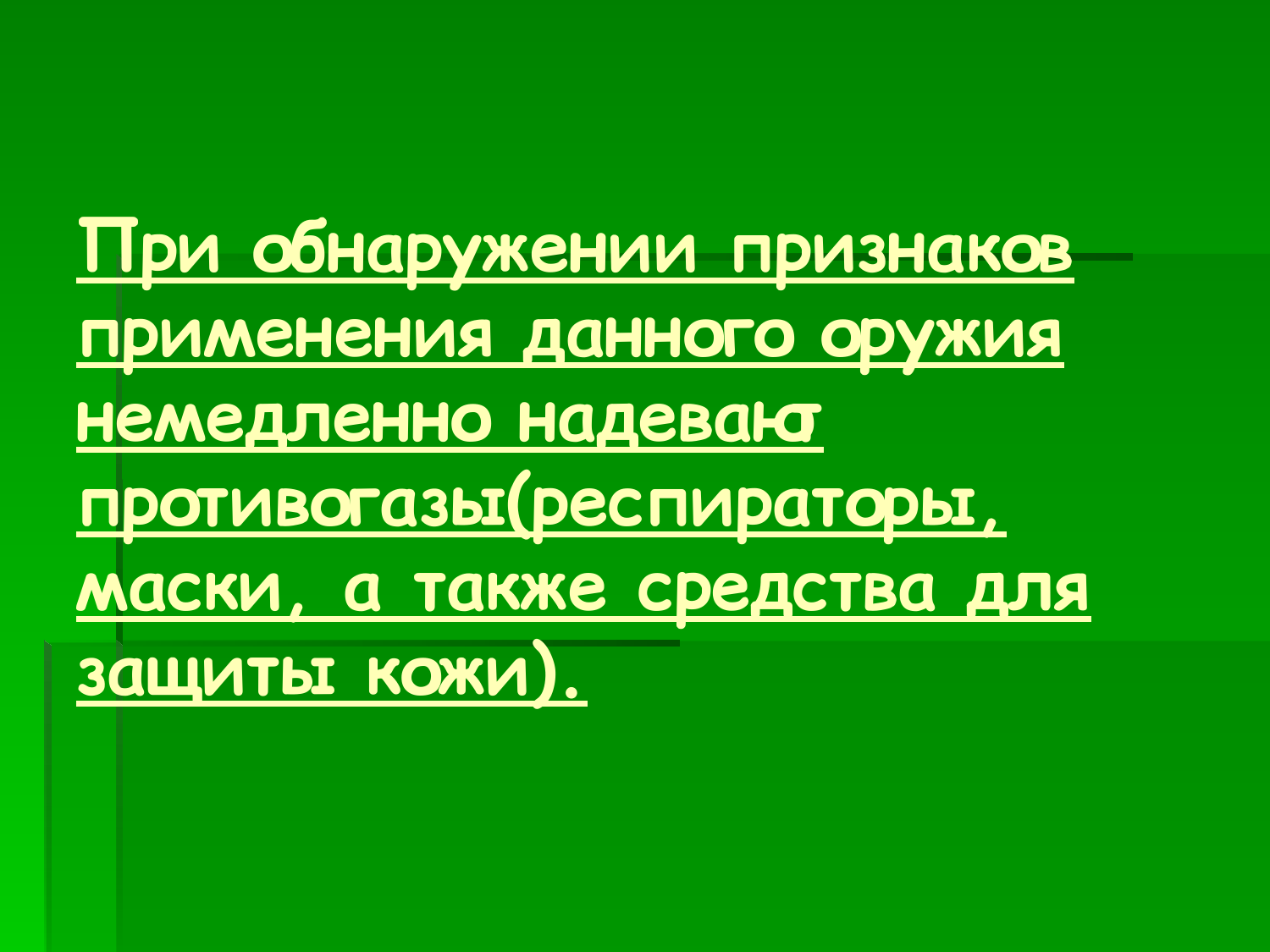

# При обнаружении признаков применения данного оружия немедленно надевают противогазы(респираторы, маски, а также средства для защиты кожи).